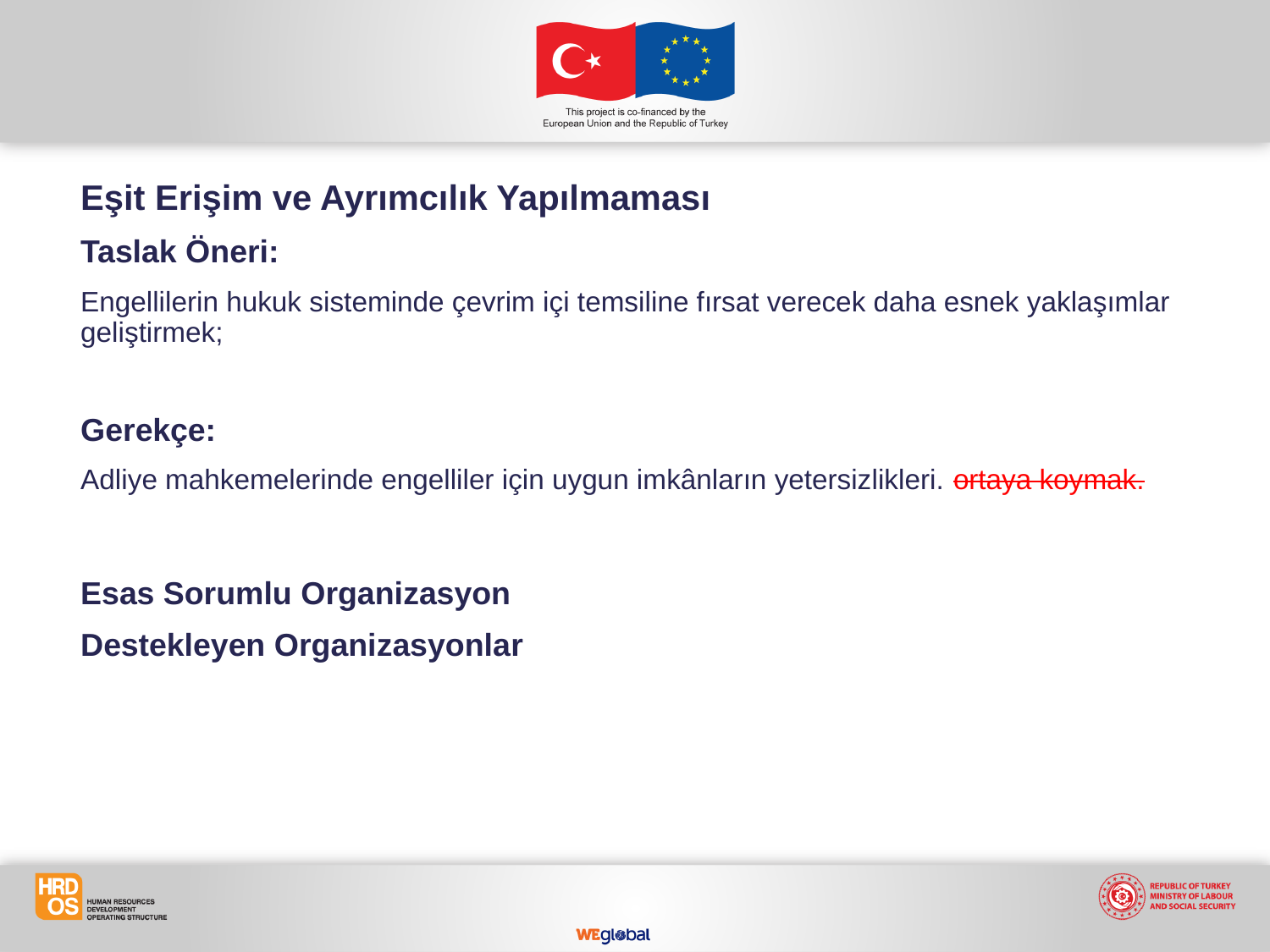

Eşit Erişim ve Ayrımcılık Yapılmaması
Taslak Öneri:
Engellilerin hukuk sisteminde çevrim içi temsiline fırsat verecek daha esnek yaklaşımlar geliştirmek;

Gerekçe:
Adliye mahkemelerinde engelliler için uygun imkânların yetersizlikleri. ortaya koymak.

Esas Sorumlu Organizasyon
Destekleyen Organizasyonlar